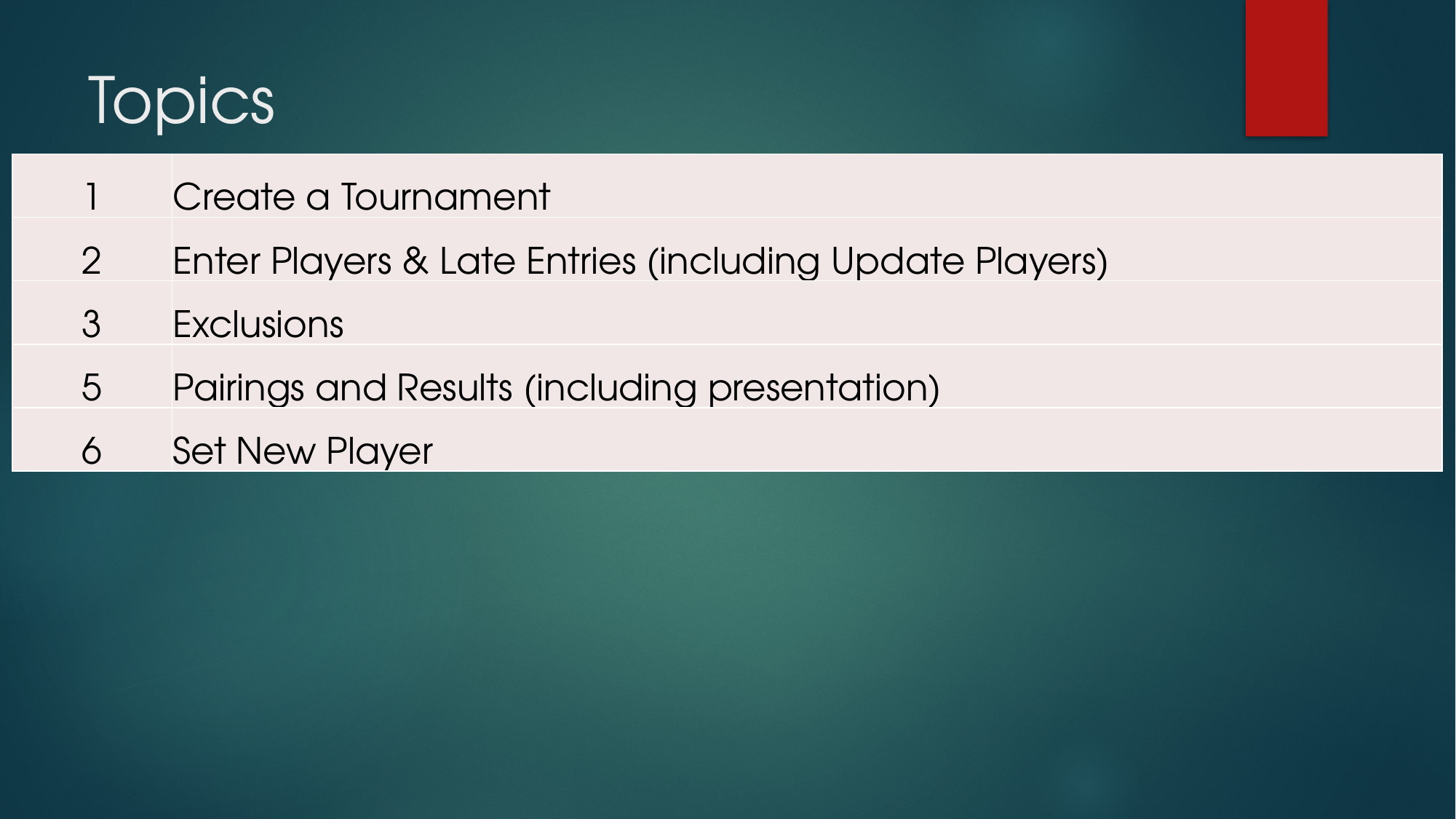

# Topics
| 1 | Create a Tournament |
| --- | --- |
| 2 | Enter Players & Late Entries (including Update Players) |
| 3 | Exclusions |
| 5 | Pairings and Results (including presentation) |
| 6 | Set New Player |